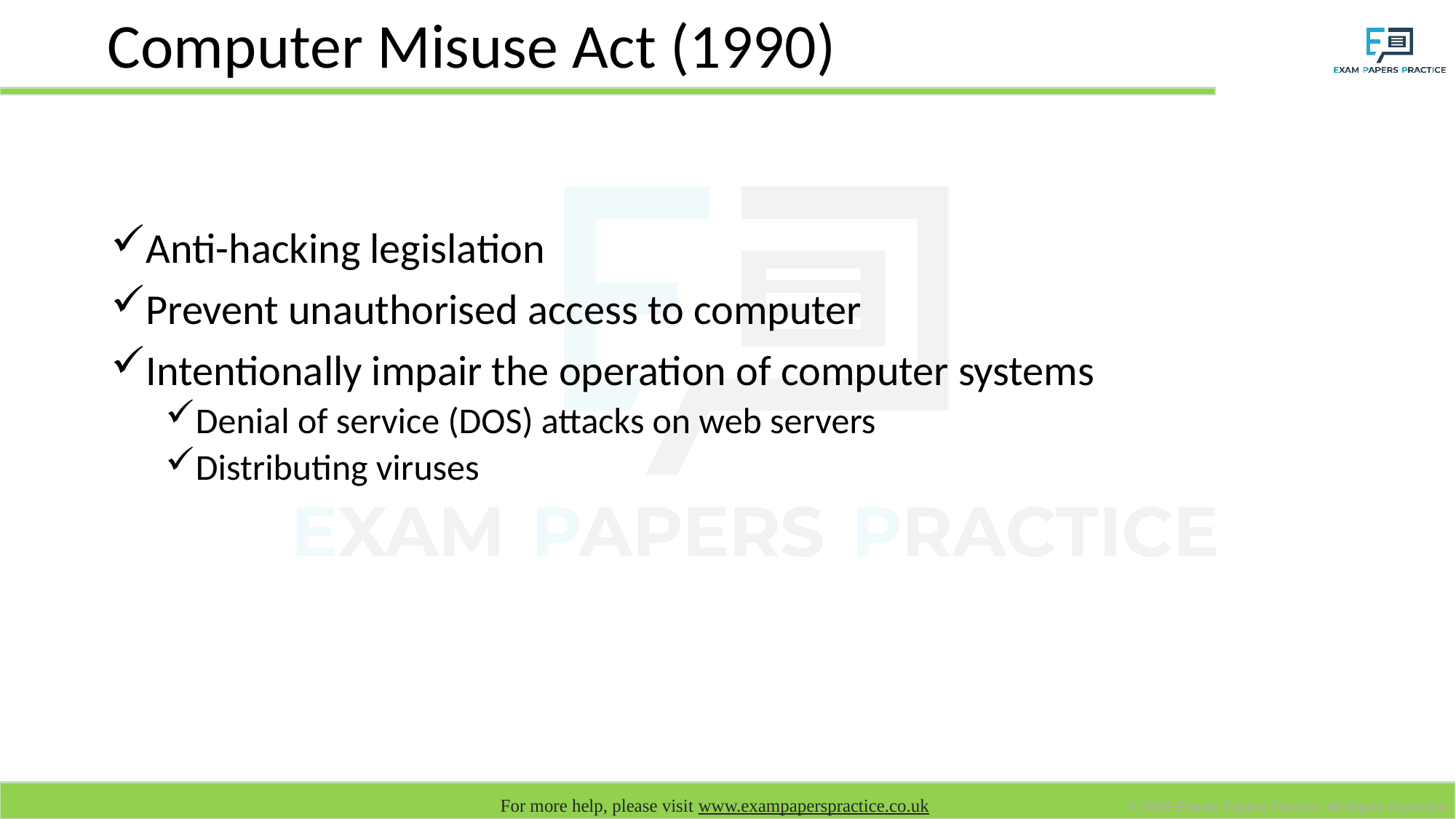

# Computer Misuse Act (1990)
Anti-hacking legislation
Prevent unauthorised access to computer
Intentionally impair the operation of computer systems
Denial of service (DOS) attacks on web servers
Distributing viruses